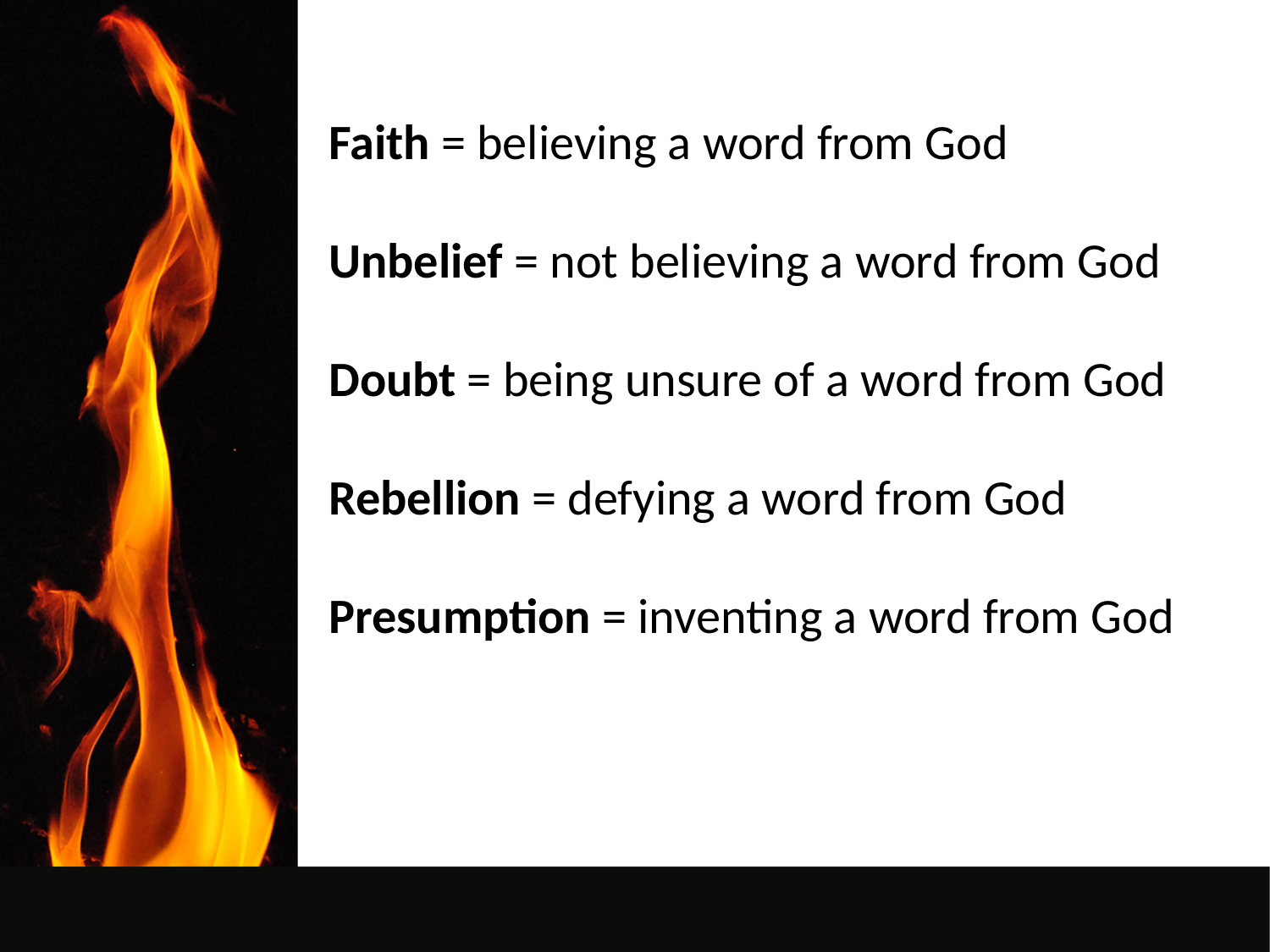

Faith = believing a word from God
Unbelief = not believing a word from God
Doubt = being unsure of a word from God
Rebellion = defying a word from God
Presumption = inventing a word from God